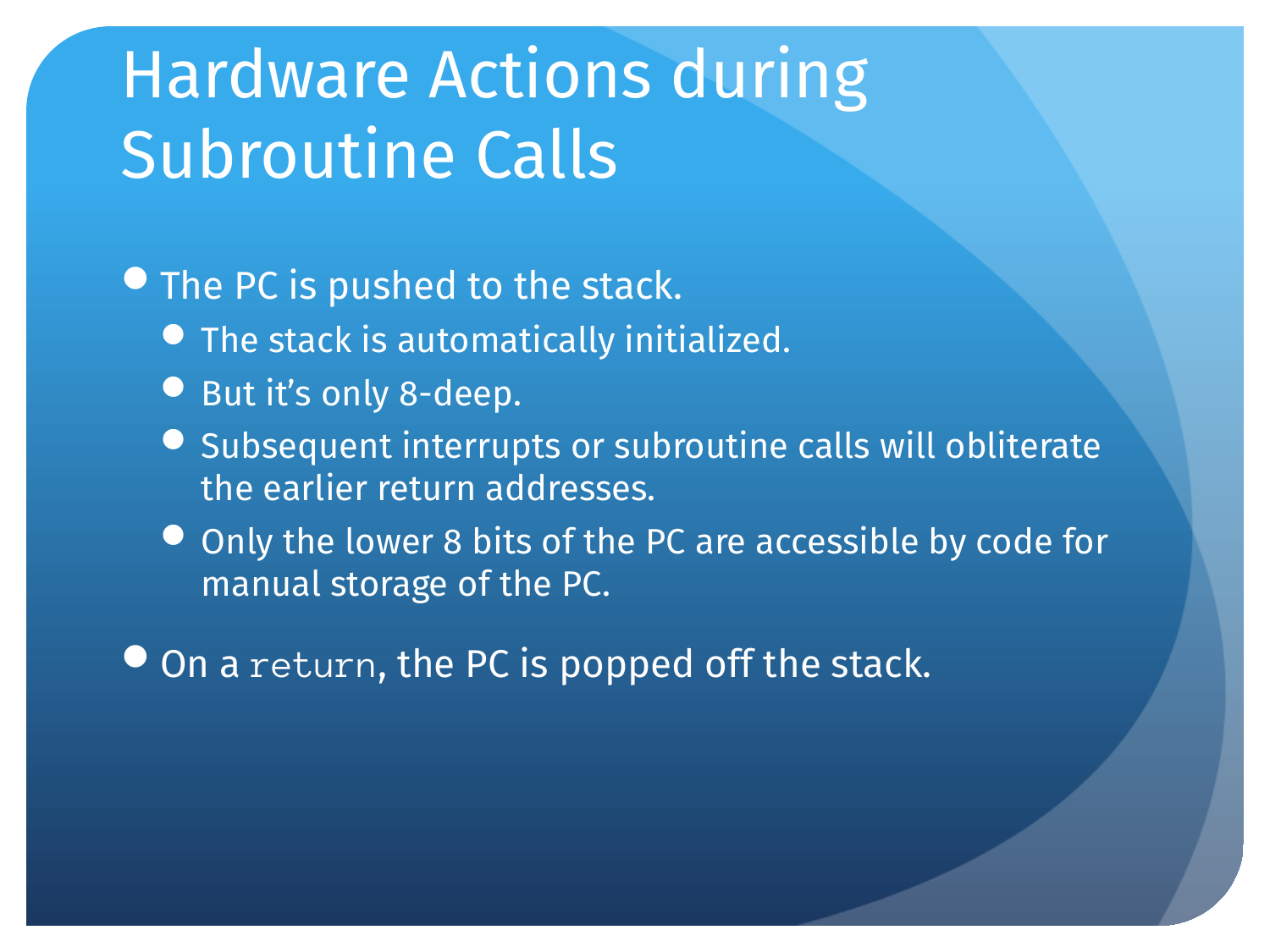

# Hardware Actions during Subroutine Calls
The PC is pushed to the stack.
The stack is automatically initialized.
But it’s only 8-deep.
Subsequent interrupts or subroutine calls will obliterate the earlier return addresses.
Only the lower 8 bits of the PC are accessible by code for manual storage of the PC.
On a return, the PC is popped off the stack.